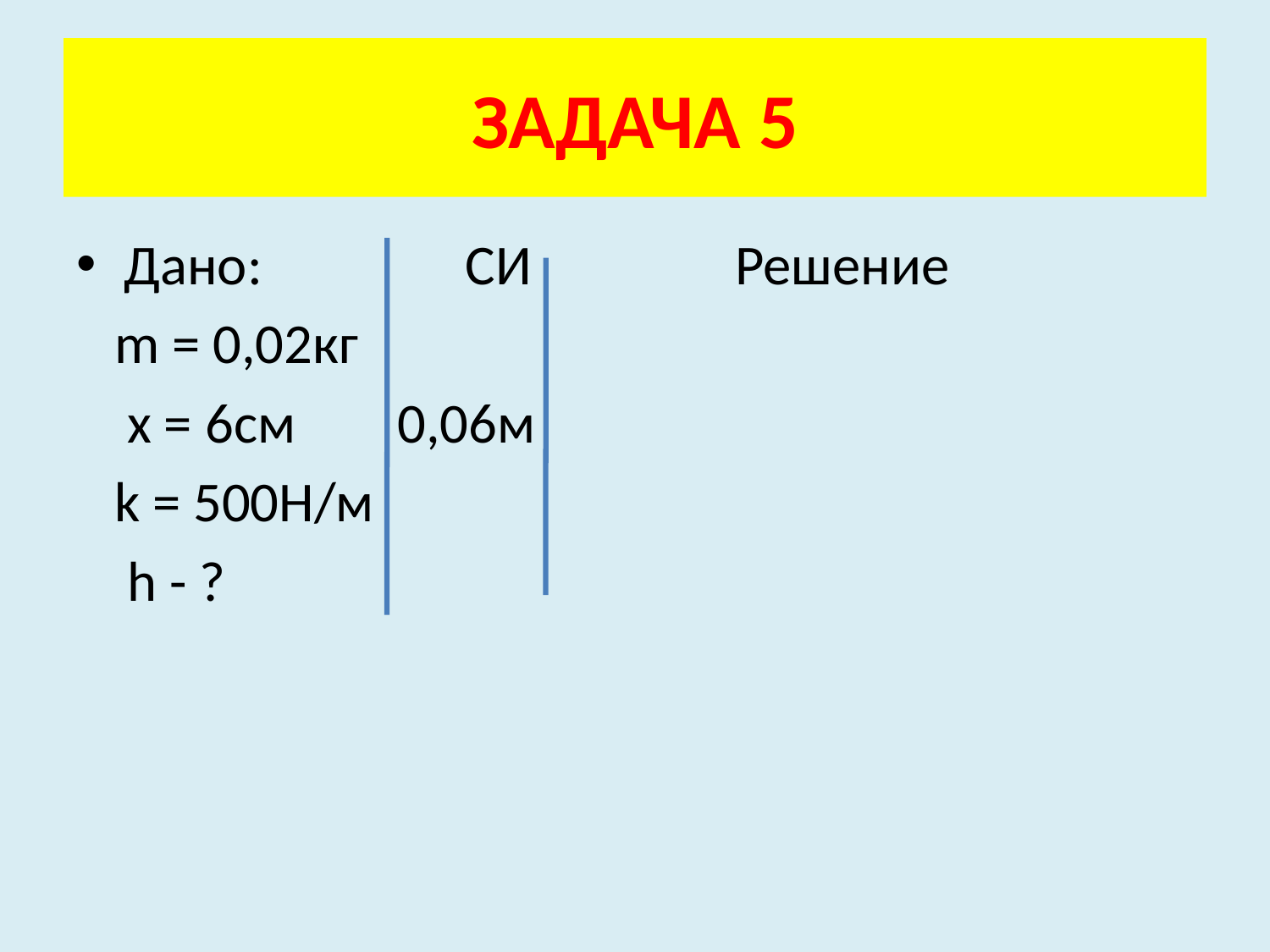

# ЗАДАЧА 5
Дано:                СИ                Решение
   m = 0,02кг
    x = 6см        0,06м
   k = 500Н/м
    h - ?